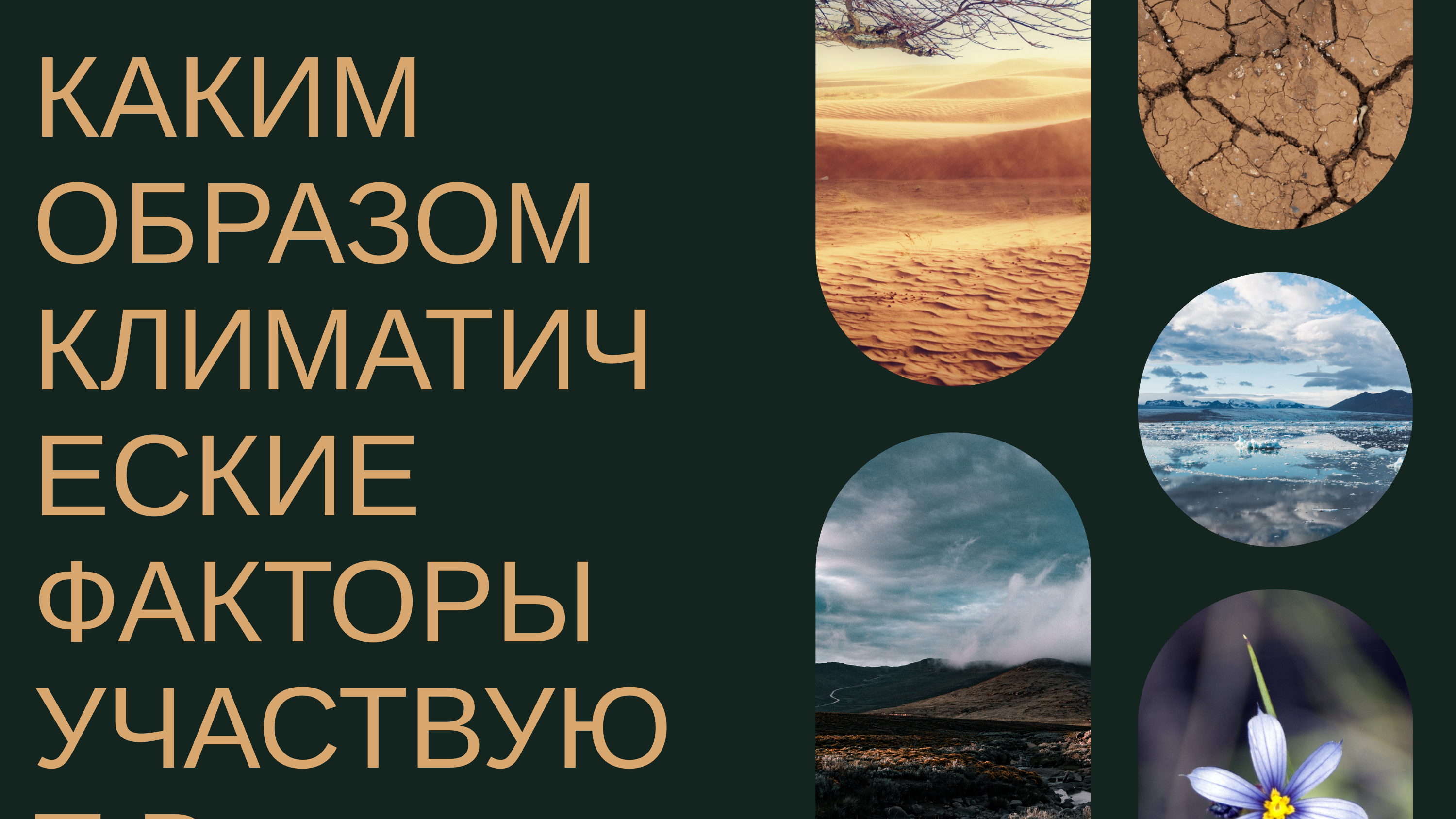

КАКИМ ОБРАЗОМ КЛИМАТИЧЕСКИЕ ФАКТОРЫ УЧАСТВУЮТ В ФОРМИРОВАНИИ ПОЧВ?